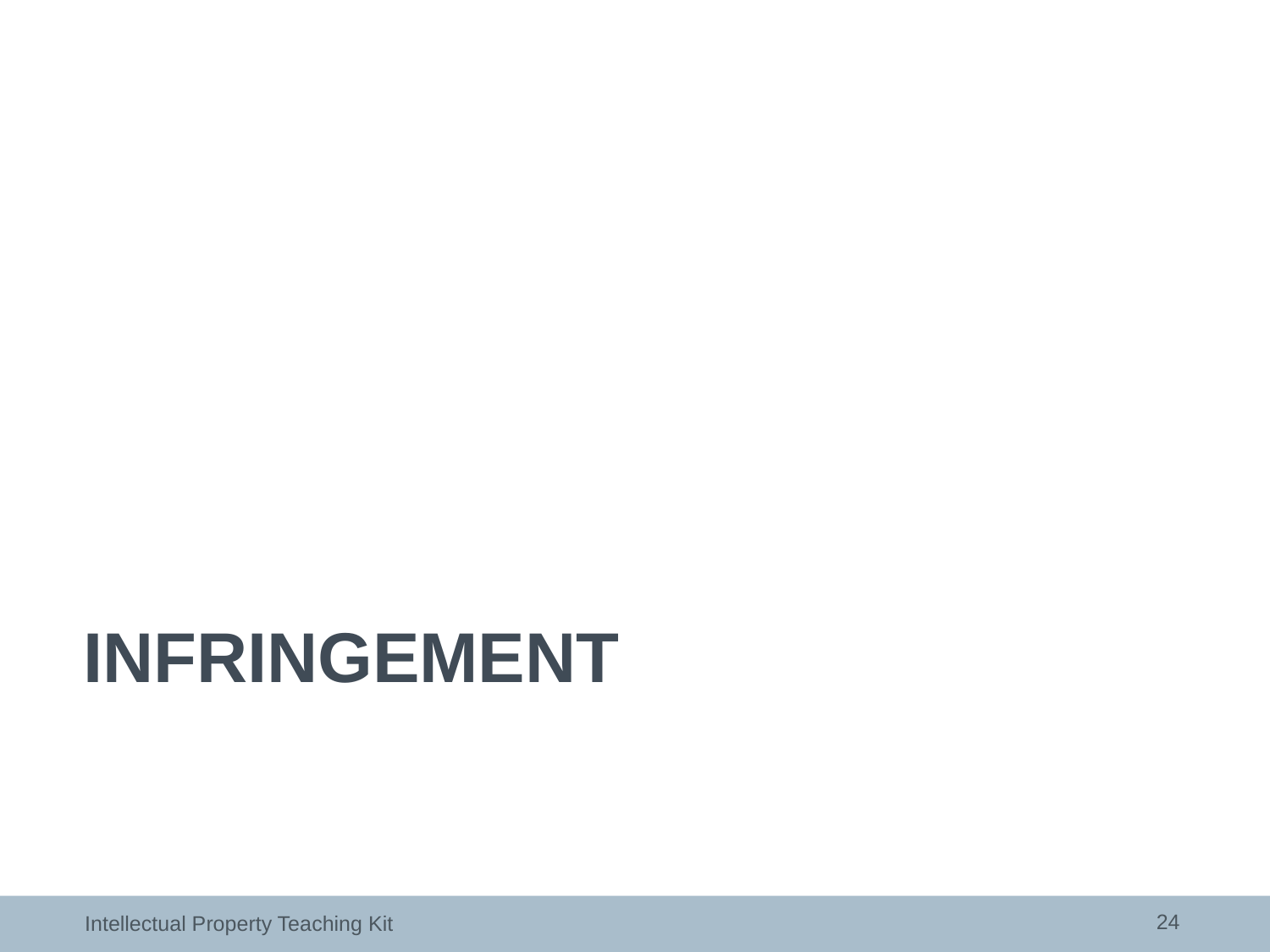

# infringement
24
Intellectual Property Teaching Kit